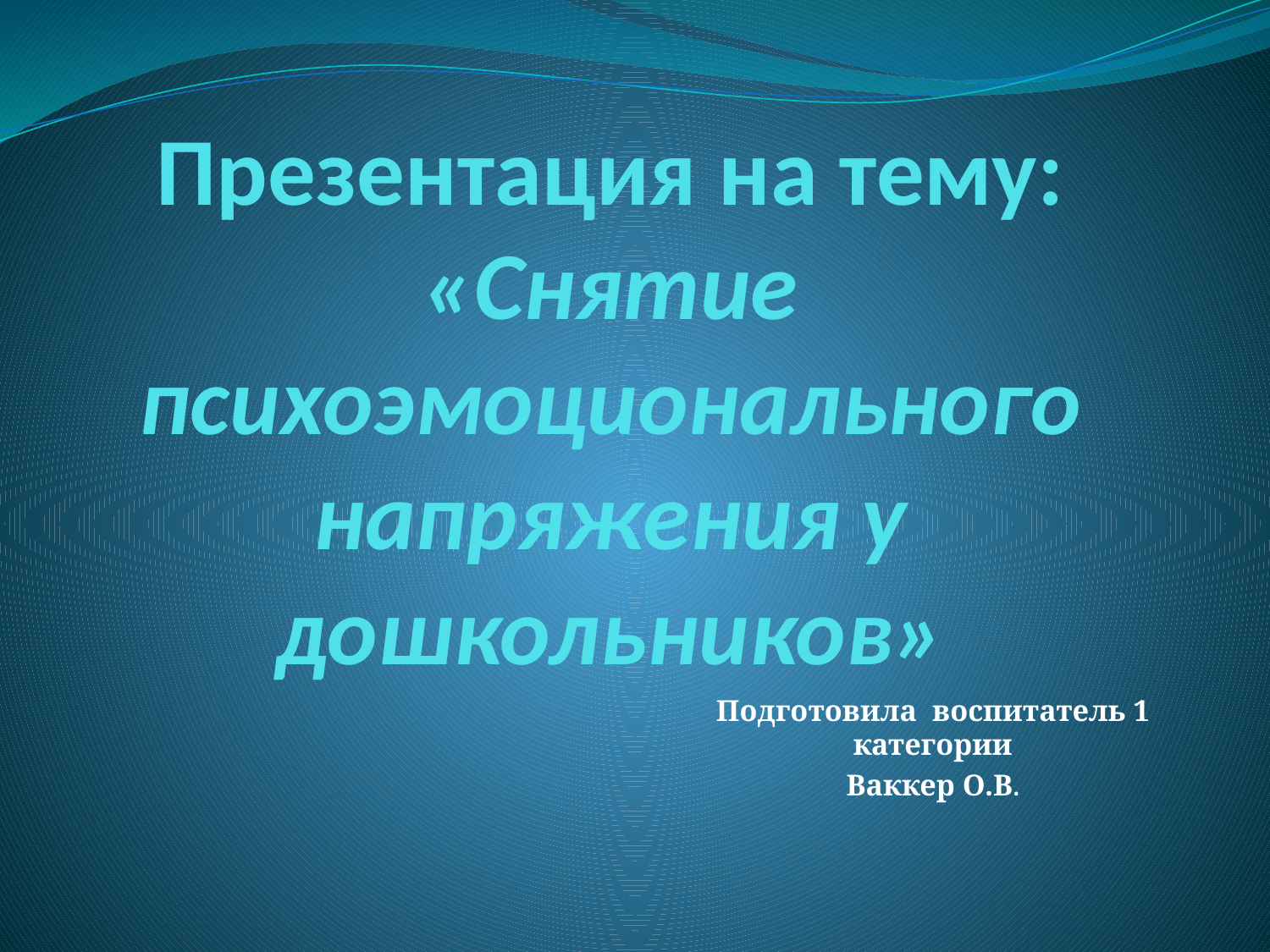

# Презентация на тему: «Снятие психоэмоционального напряжения у дошкольников»
Подготовила  воспитатель 1 категории
Ваккер О.В.